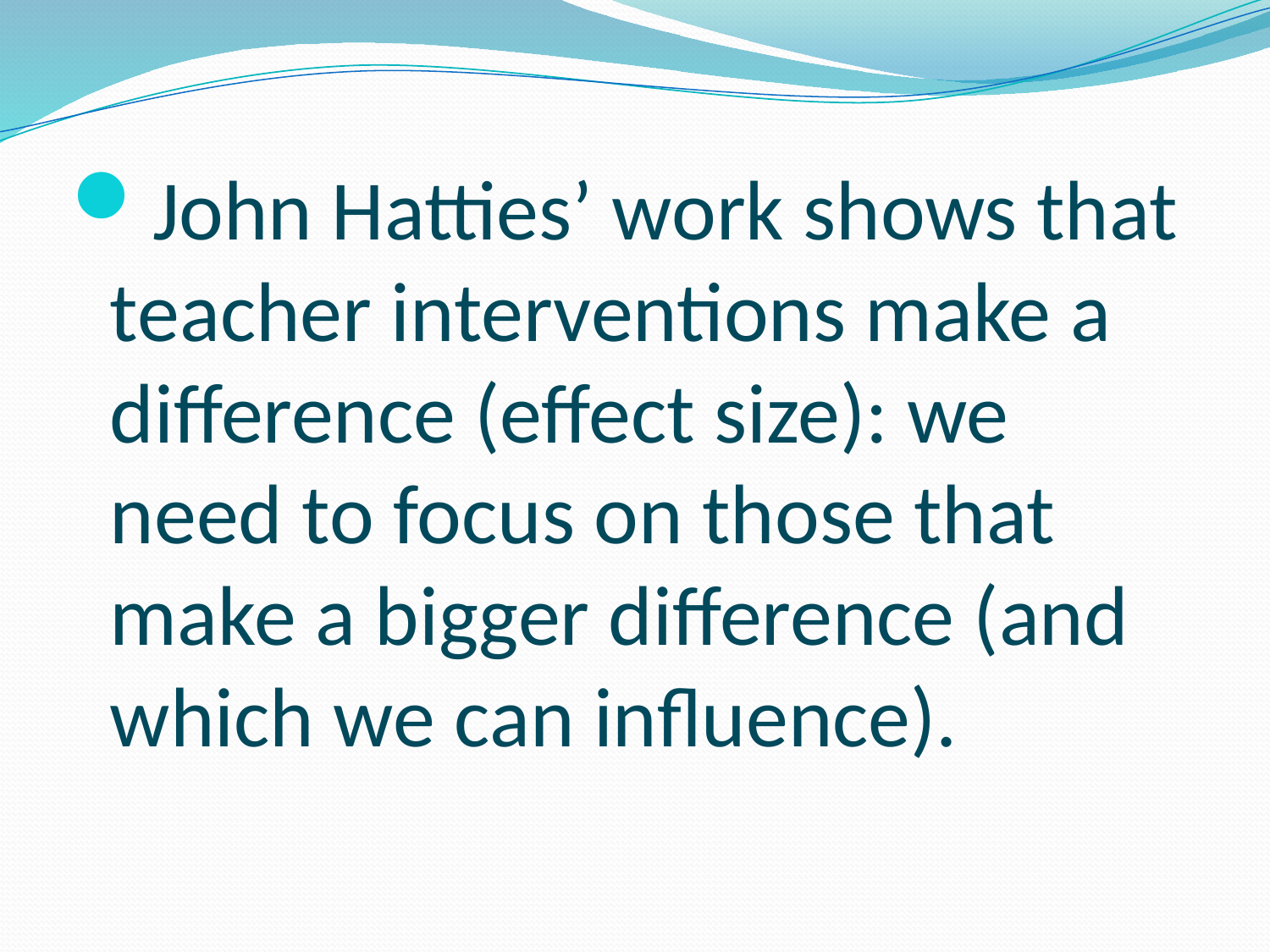

John Hatties’ work shows that teacher interventions make a difference (effect size): we need to focus on those that make a bigger difference (and which we can influence).